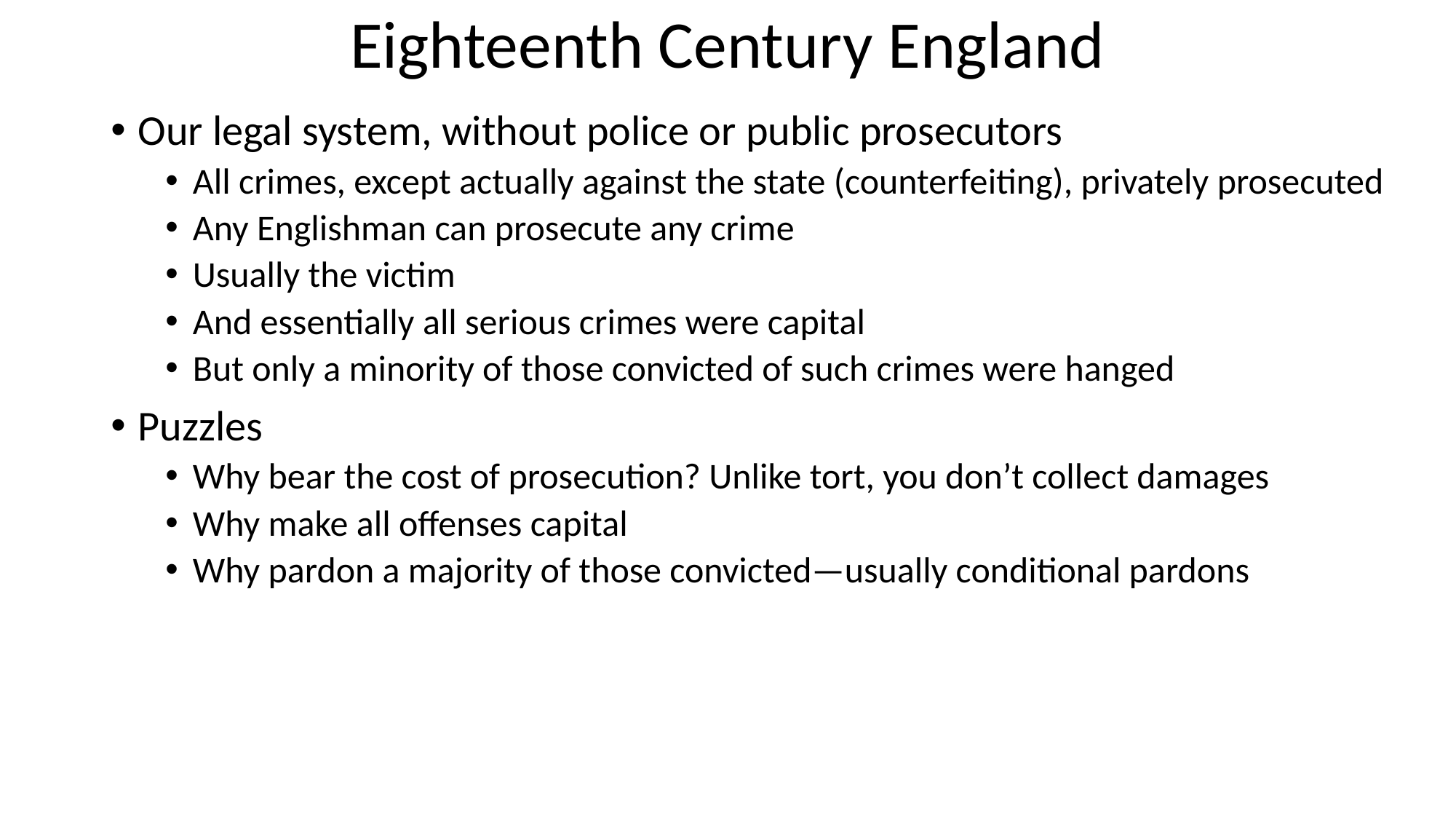

# Eighteenth Century England
Our legal system, without police or public prosecutors
All crimes, except actually against the state (counterfeiting), privately prosecuted
Any Englishman can prosecute any crime
Usually the victim
And essentially all serious crimes were capital
But only a minority of those convicted of such crimes were hanged
Puzzles
Why bear the cost of prosecution? Unlike tort, you don’t collect damages
Why make all offenses capital
Why pardon a majority of those convicted—usually conditional pardons